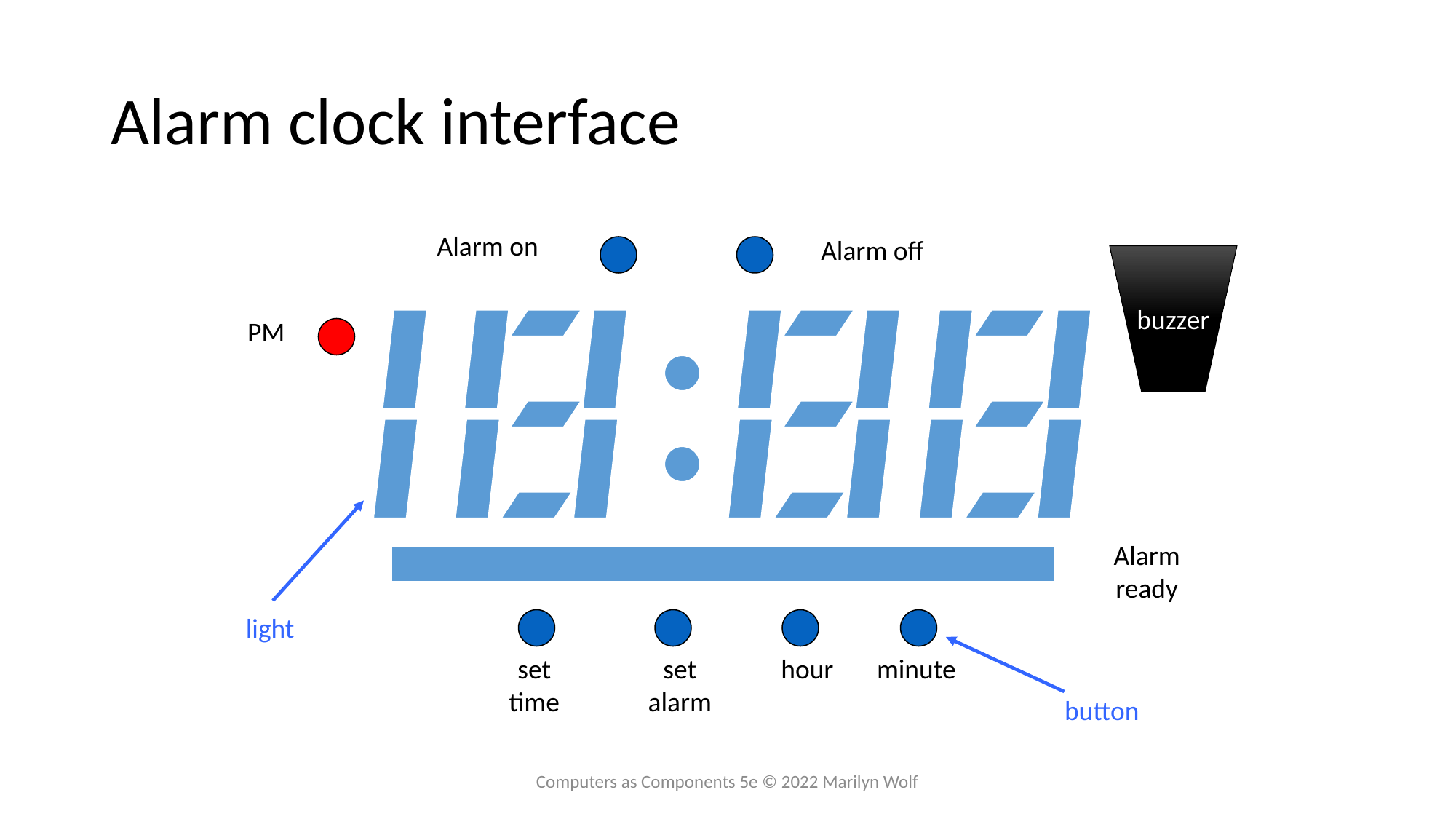

# Alarm clock interface
Alarm on
Alarm off

buzzer
PM

Alarm
ready

light

hour
minute
set
time
set
alarm
button
Computers as Components 5e © 2022 Marilyn Wolf